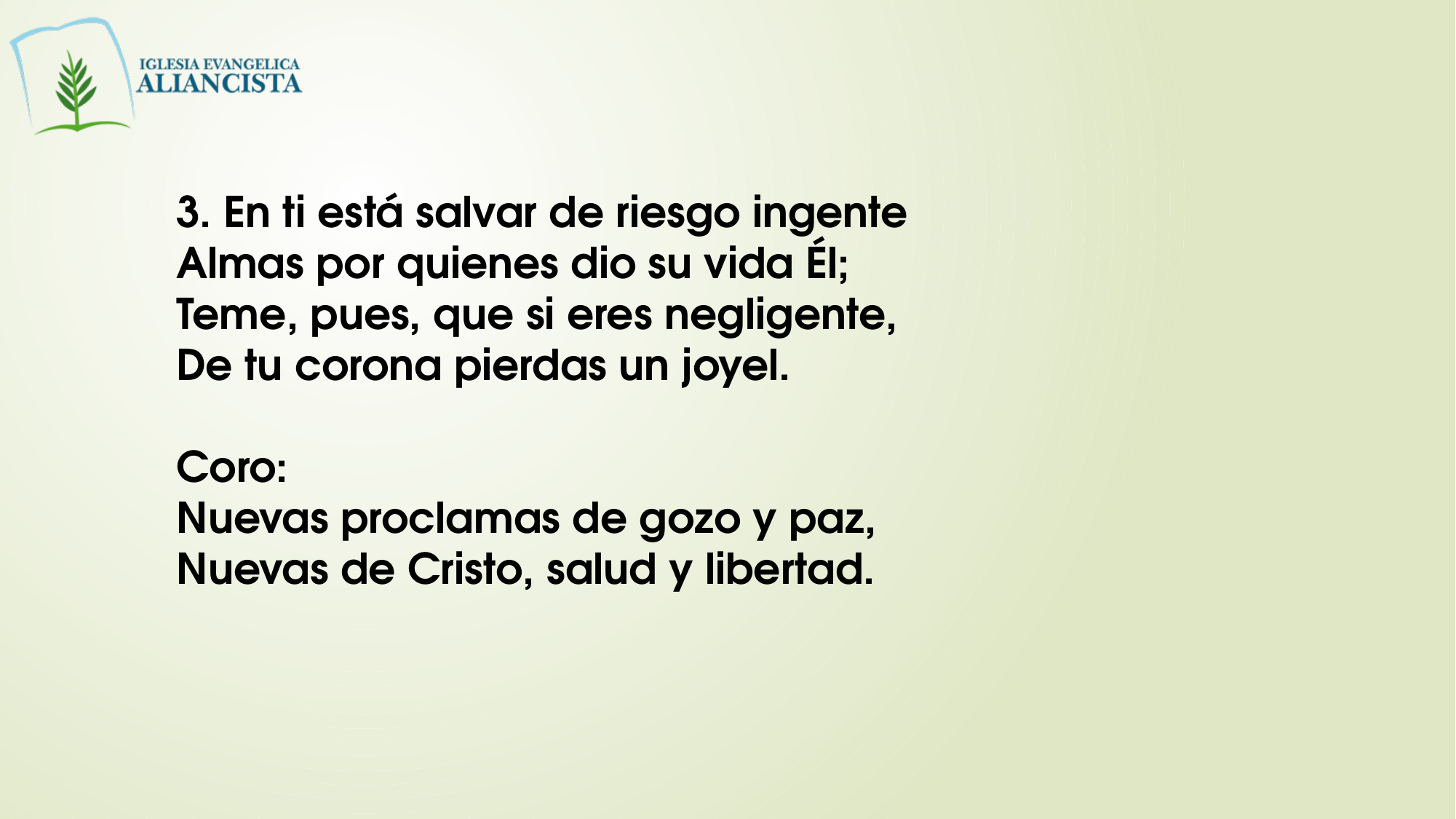

3. En ti está salvar de riesgo ingente
Almas por quienes dio su vida Él;
Teme, pues, que si eres negligente,
De tu corona pierdas un joyel.

Coro:
Nuevas proclamas de gozo y paz,
Nuevas de Cristo, salud y libertad.